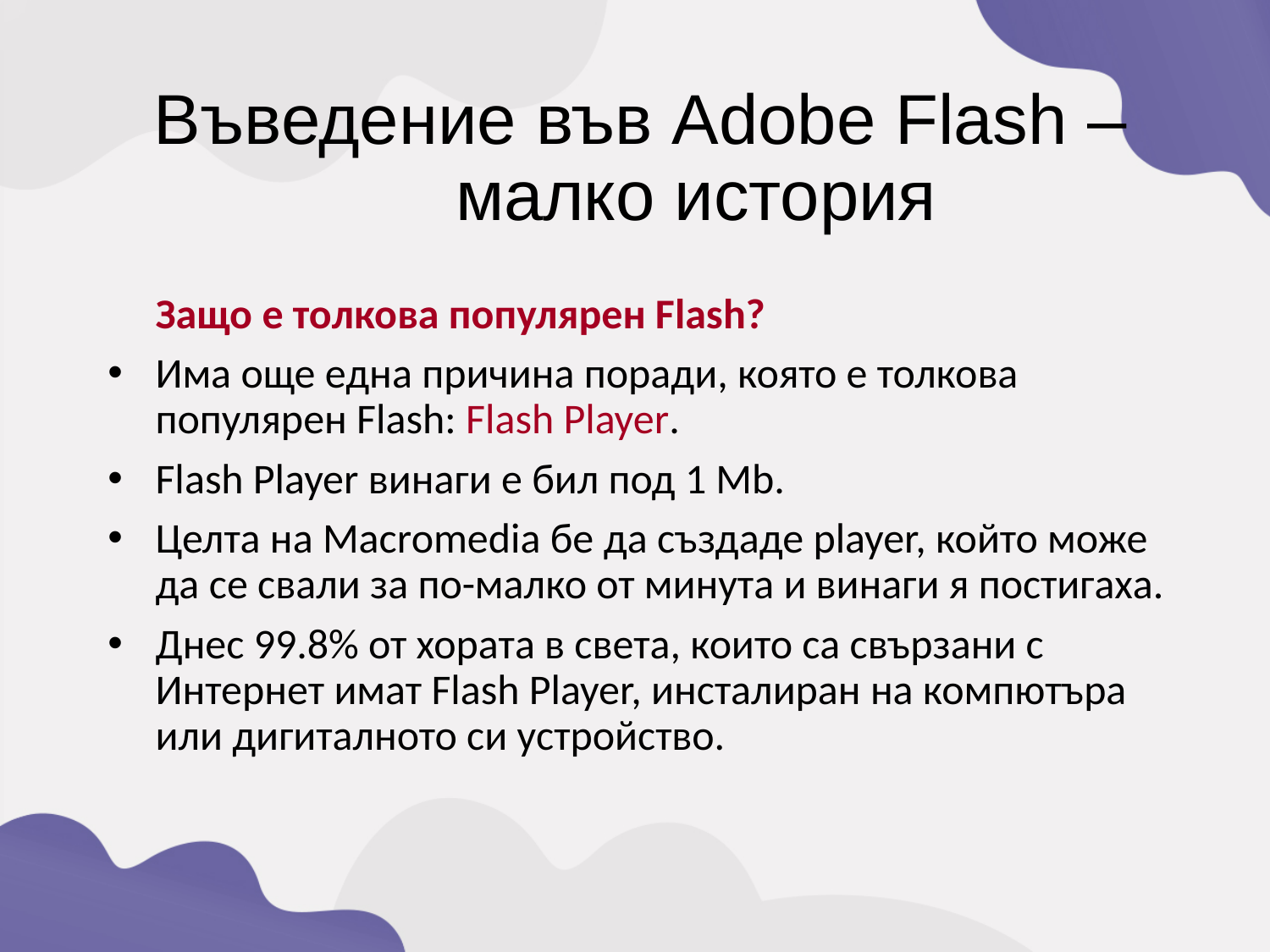

Въведение във Adobe Flash – малко история

	Защо е толкова популярен Flash?
Има още една причина поради, която е толкова популярен Flash: Flash Player.
Flash Player винаги е бил под 1 Mb.
Целта на Macromedia бе да създаде рlayer, който може да се свали за по-малко от минута и винаги я постигаха.
Днес 99.8% от хората в света, които са свързани с Интернет имат Flash Player, инсталиран на компютъра или дигиталното си устройство.